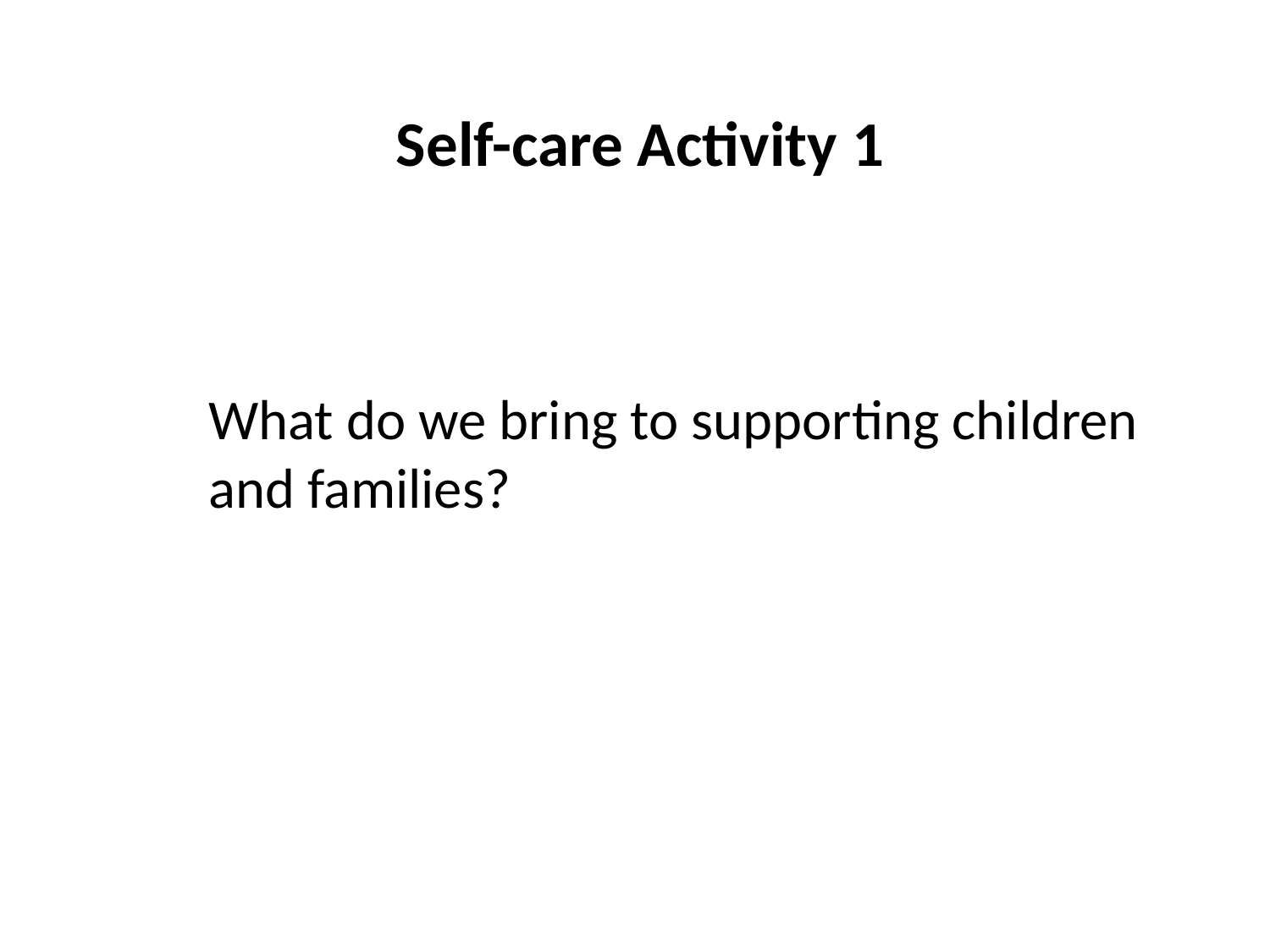

Self-care Activity 1

What do we bring to supporting children and families?